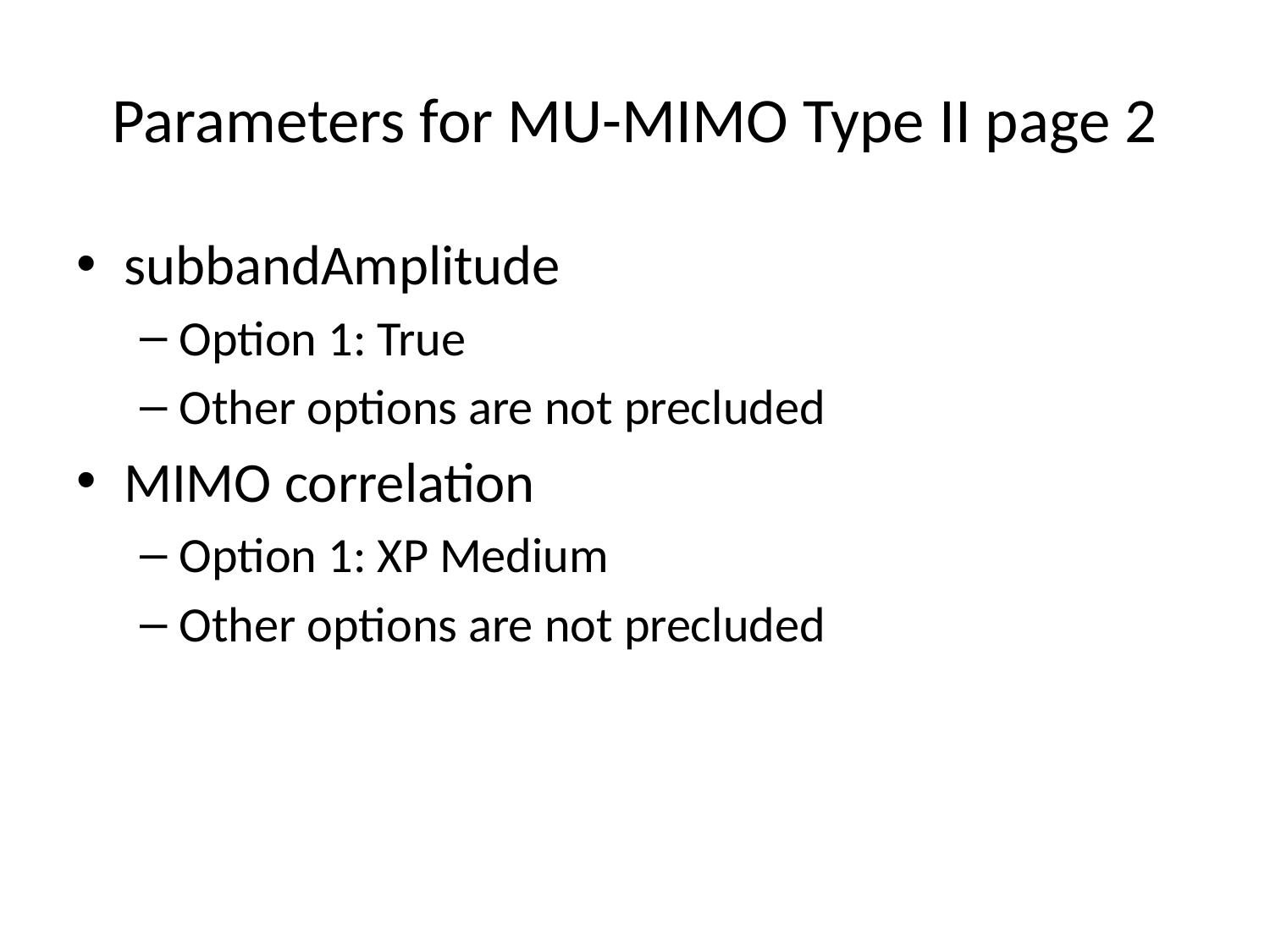

# Parameters for MU-MIMO Type II page 2
subbandAmplitude
Option 1: True
Other options are not precluded
MIMO correlation
Option 1: XP Medium
Other options are not precluded